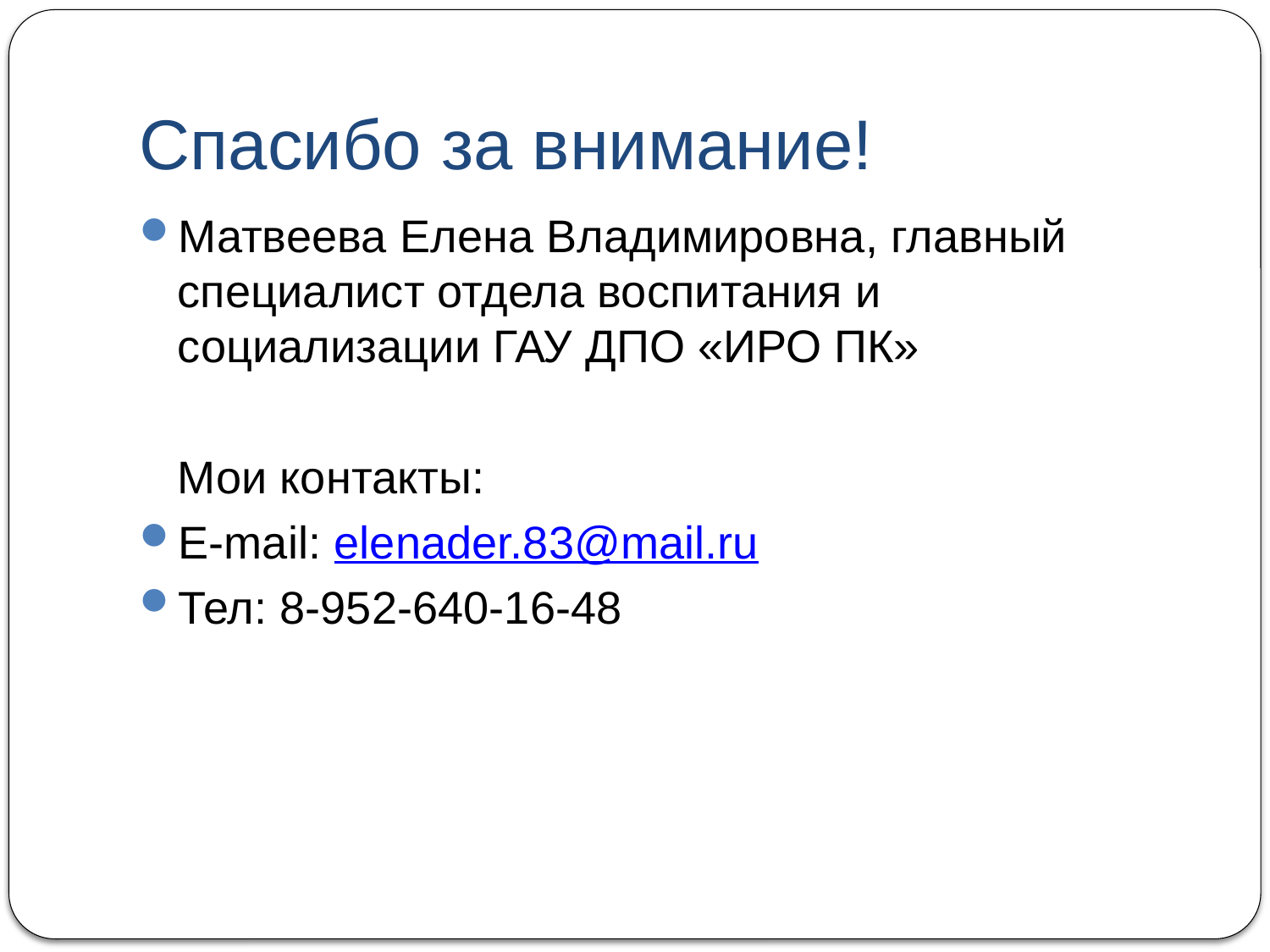

# Спасибо за внимание!
Матвеева Елена Владимировна, главный специалист отдела воспитания и социализации ГАУ ДПО «ИРО ПК»

   Мои контакты:
E-mail: elenader.83@mail.ru
Тел: 8-952-640-16-48